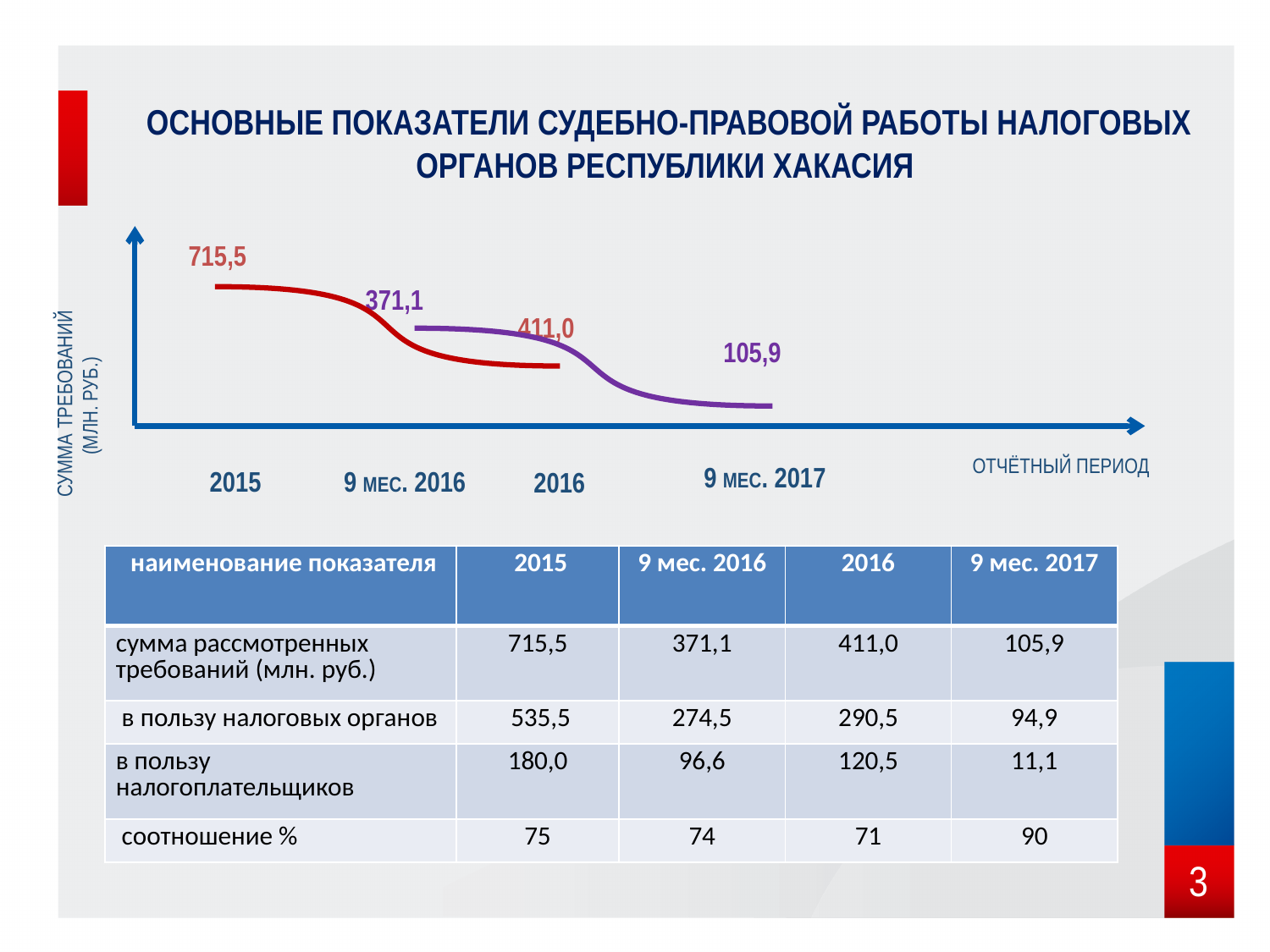

# Основные показатели судебно-правовой работы налоговых органов Республики Хакасия
 715,5
371,1
 сумма требований (млн. руб.)
 411,0
105,9
 9 мес. 2017
 2015
 9 мес. 2016
 2016
 отчётный период
| наименование показателя | 2015 | 9 мес. 2016 | 2016 | 9 мес. 2017 |
| --- | --- | --- | --- | --- |
| сумма рассмотренных требований (млн. руб.) | 715,5 | 371,1 | 411,0 | 105,9 |
| в пользу налоговых органов | 535,5 | 274,5 | 290,5 | 94,9 |
| в пользу налогоплательщиков | 180,0 | 96,6 | 120,5 | 11,1 |
| соотношение % | 75 | 74 | 71 | 90 |
3